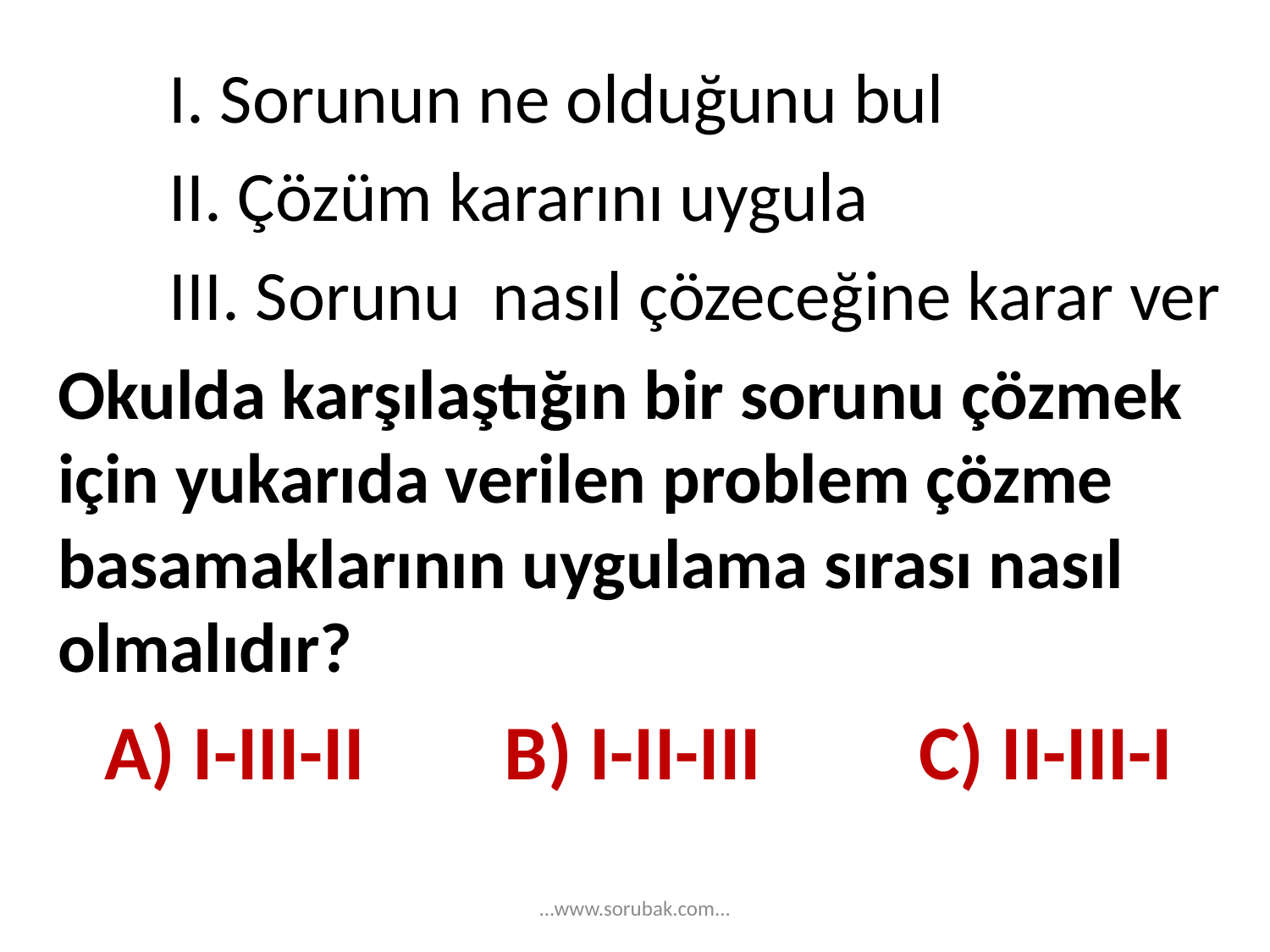

I. Sorunun ne olduğunu bul
       II. Çözüm kararını uygula
       III. Sorunu  nasıl çözeceğine karar ver
Okulda karşılaştığın bir soru­nu çözmek için yukarıda veri­len problem çözme basamak­larının uygulama sırası nasıl olmalıdır?
A) I-III-II        B) I-II-III         C) II-III-I

...www.sorubak.com...